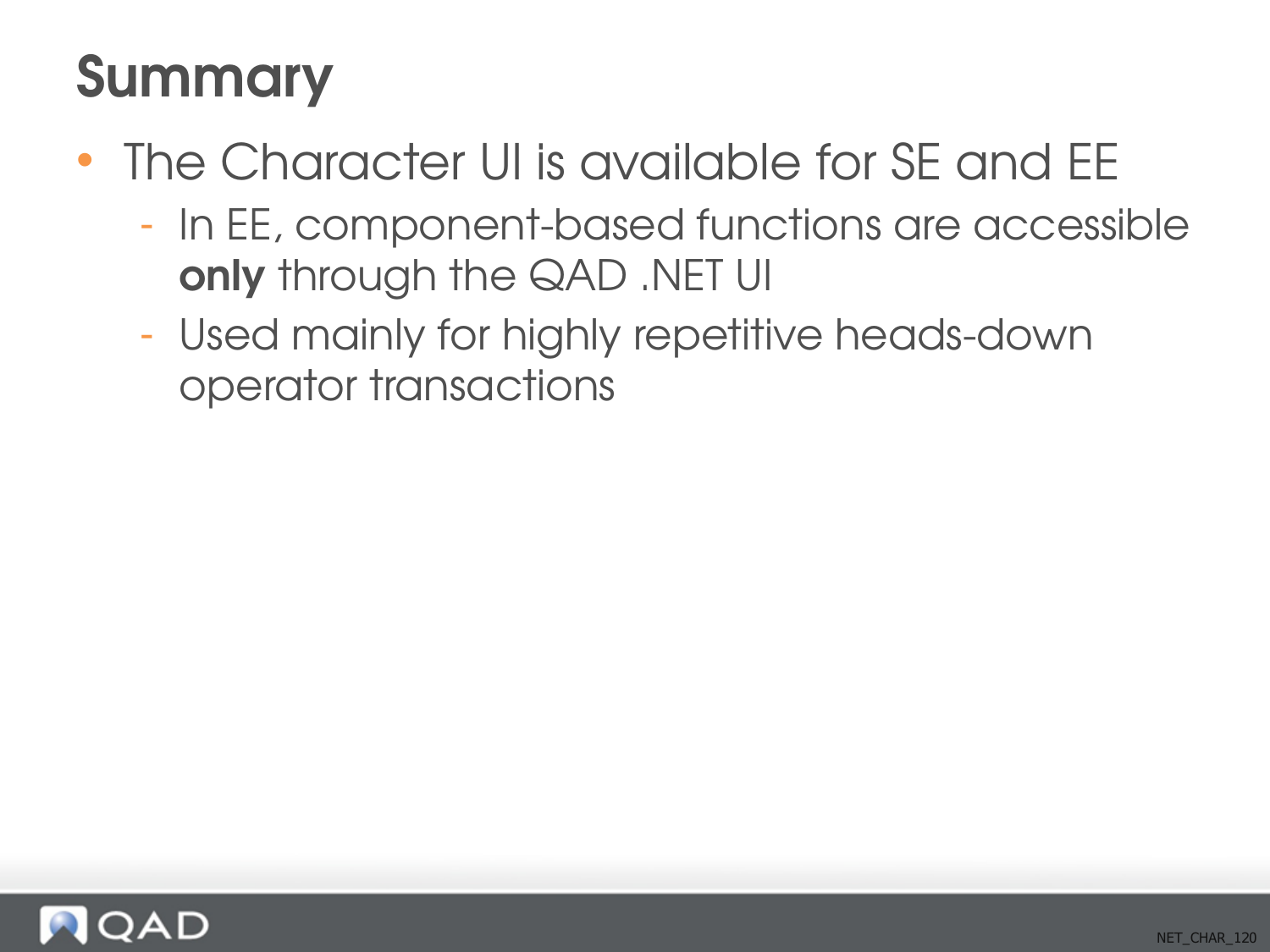

# Summary
The Character UI is available for SE and EE
In EE, component-based functions are accessible only through the QAD .NET UI
Used mainly for highly repetitive heads-down operator transactions
NET_CHAR_120